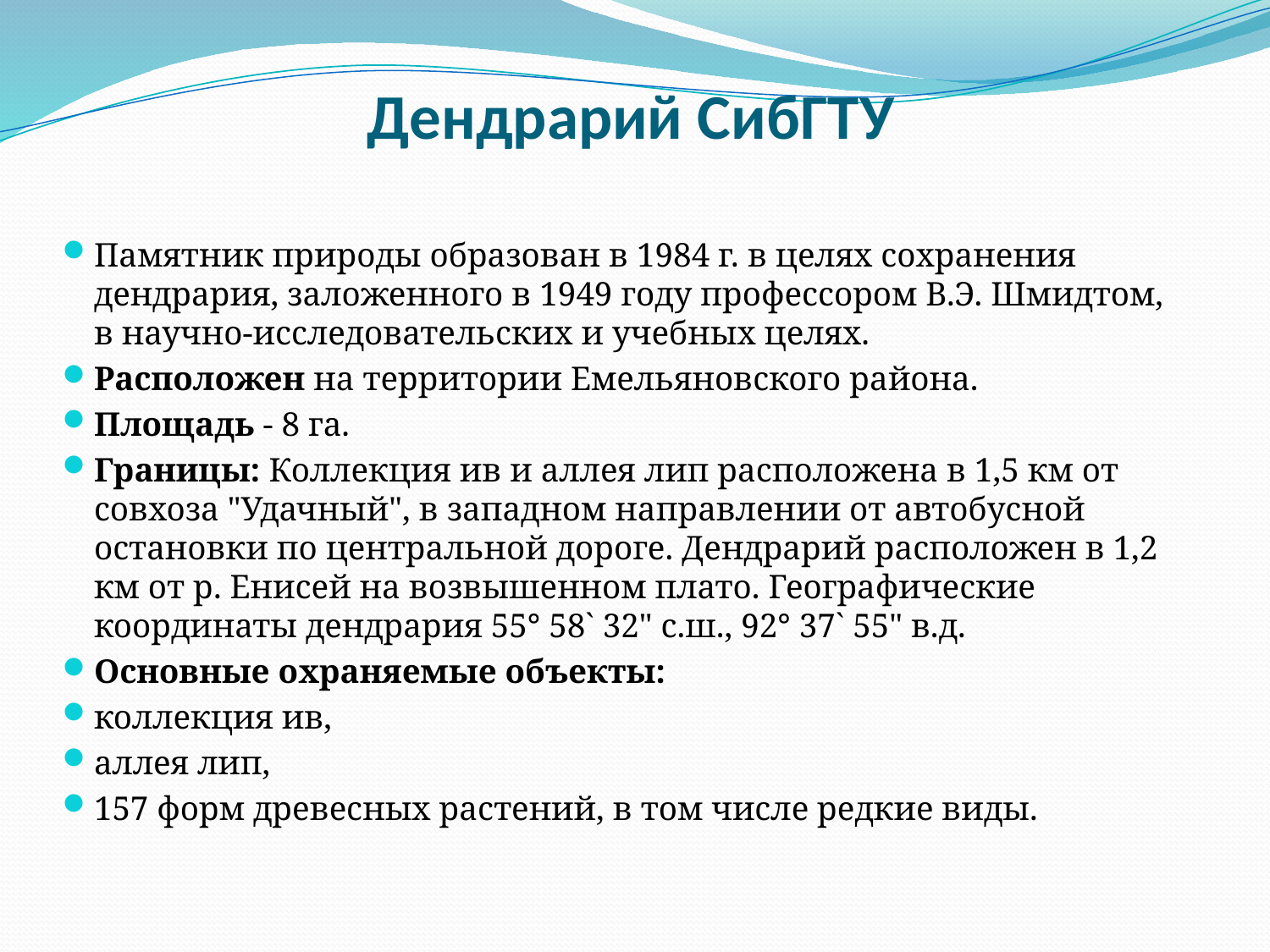

# Дендрарий СибГТУ
Памятник природы образован в 1984 г. в целях сохранения дендрария, заложенного в 1949 году профессором В.Э. Шмидтом, в научно-исследовательских и учебных целях.
Расположен на территории Емельяновского района.
Площадь - 8 га.
Границы: Коллекция ив и аллея лип расположена в 1,5 км от совхоза "Удачный", в западном направлении от автобусной остановки по центральной дороге. Дендрарий расположен в 1,2 км от р. Енисей на возвышенном плато. Географические координаты дендрария 55° 58` 32" с.ш., 92° 37` 55" в.д.
Основные охраняемые объекты:
коллекция ив,
аллея лип,
157 форм древесных растений, в том числе редкие виды.